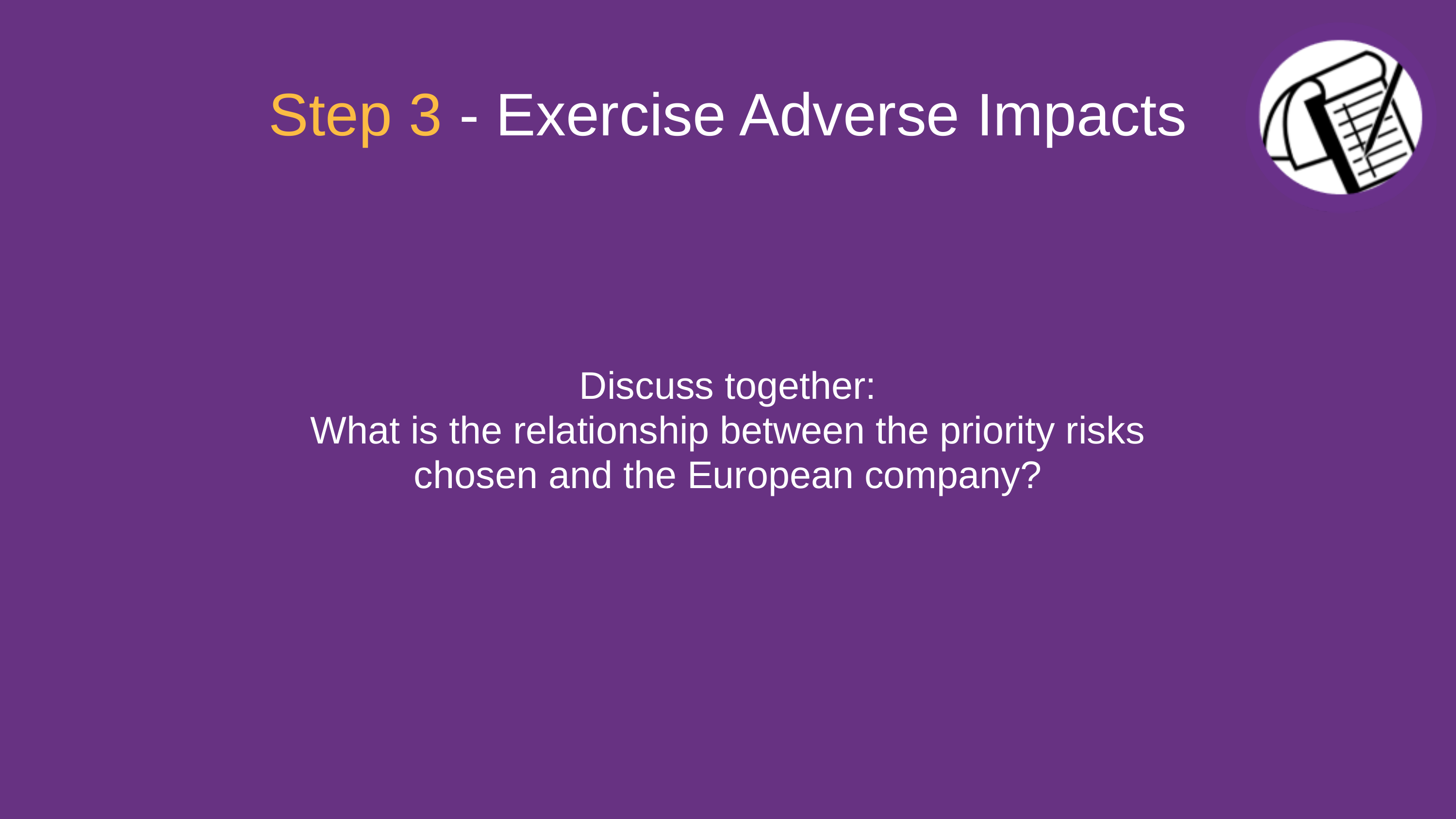

Step 3 - Exercise Adverse Impacts
Discuss together:
What is the relationship between the priority risks chosen and the European company?